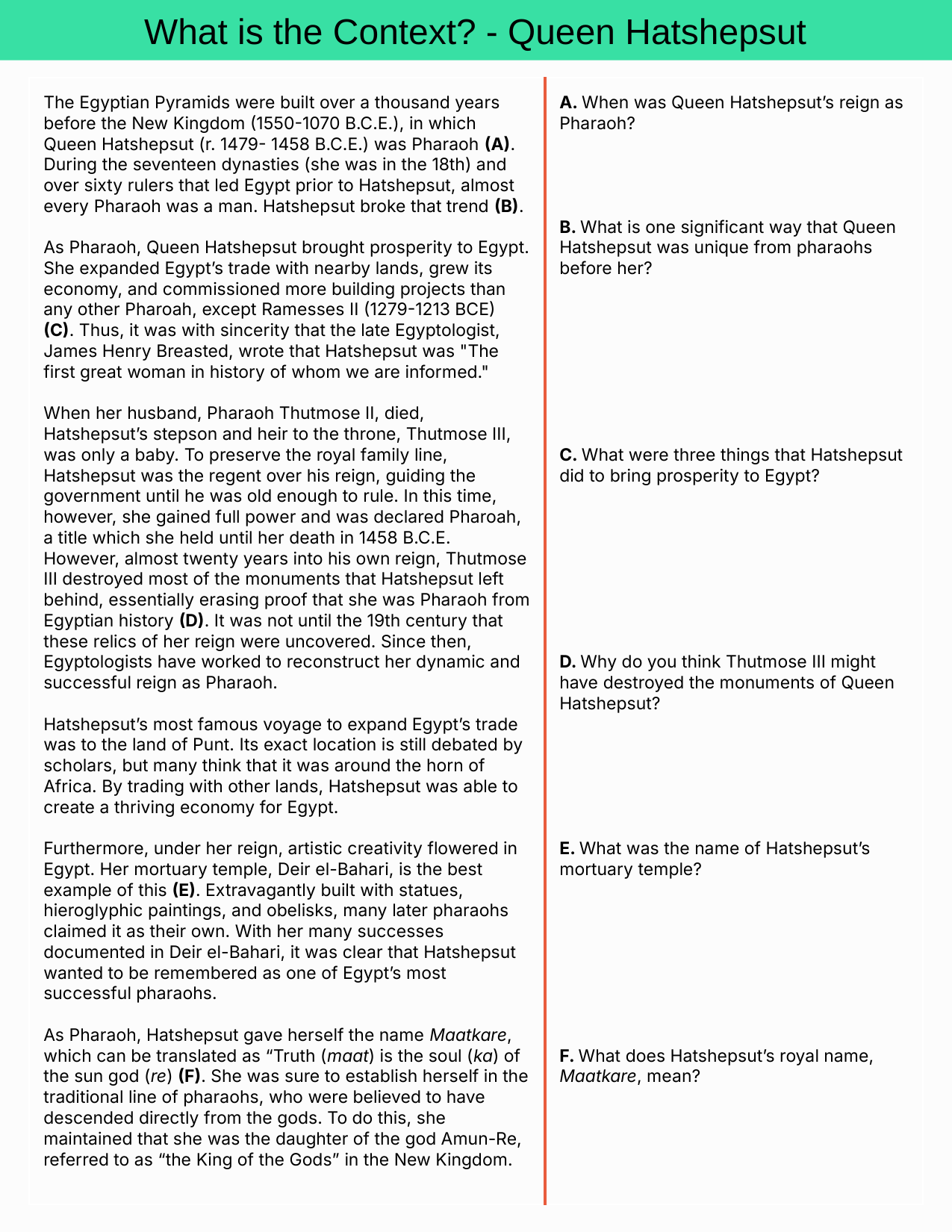

What is the Context? - Queen Hatshepsut
| The Egyptian Pyramids were built over a thousand years before the New Kingdom (1550-1070 B.C.E.), in which Queen Hatshepsut (r. 1479- 1458 B.C.E.) was Pharaoh (A). During the seventeen dynasties (she was in the 18th) and over sixty rulers that led Egypt prior to Hatshepsut, almost every Pharaoh was a man. Hatshepsut broke that trend (B). As Pharaoh, Queen Hatshepsut brought prosperity to Egypt. She expanded Egypt’s trade with nearby lands, grew its economy, and commissioned more building projects than any other Pharoah, except Ramesses II (1279-1213 BCE) (C). Thus, it was with sincerity that the late Egyptologist, James Henry Breasted, wrote that Hatshepsut was "The first great woman in history of whom we are informed." When her husband, Pharaoh Thutmose II, died, Hatshepsut’s stepson and heir to the throne, Thutmose III, was only a baby. To preserve the royal family line, Hatshepsut was the regent over his reign, guiding the government until he was old enough to rule. In this time, however, she gained full power and was declared Pharoah, a title which she held until her death in 1458 B.C.E. However, almost twenty years into his own reign, Thutmose III destroyed most of the monuments that Hatshepsut left behind, essentially erasing proof that she was Pharaoh from Egyptian history (D). It was not until the 19th century that these relics of her reign were uncovered. Since then, Egyptologists have worked to reconstruct her dynamic and successful reign as Pharaoh. Hatshepsut’s most famous voyage to expand Egypt’s trade was to the land of Punt. Its exact location is still debated by scholars, but many think that it was around the horn of Africa. By trading with other lands, Hatshepsut was able to create a thriving economy for Egypt. Furthermore, under her reign, artistic creativity flowered in Egypt. Her mortuary temple, Deir el-Bahari, is the best example of this (E). Extravagantly built with statues, hieroglyphic paintings, and obelisks, many later pharaohs claimed it as their own. With her many successes documented in Deir el-Bahari, it was clear that Hatshepsut wanted to be remembered as one of Egypt’s most successful pharaohs. As Pharaoh, Hatshepsut gave herself the name Maatkare, which can be translated as “Truth (maat) is the soul (ka) of the sun god (re) (F). She was sure to establish herself in the traditional line of pharaohs, who were believed to have descended directly from the gods. To do this, she maintained that she was the daughter of the god Amun-Re, referred to as “the King of the Gods” in the New Kingdom. | A. When was Queen Hatshepsut’s reign as Pharaoh? B. What is one significant way that Queen Hatshepsut was unique from pharaohs before her? C. What were three things that Hatshepsut did to bring prosperity to Egypt? D. Why do you think Thutmose III might have destroyed the monuments of Queen Hatshepsut? E. What was the name of Hatshepsut’s mortuary temple? F. What does Hatshepsut’s royal name, Maatkare, mean? |
| --- | --- |